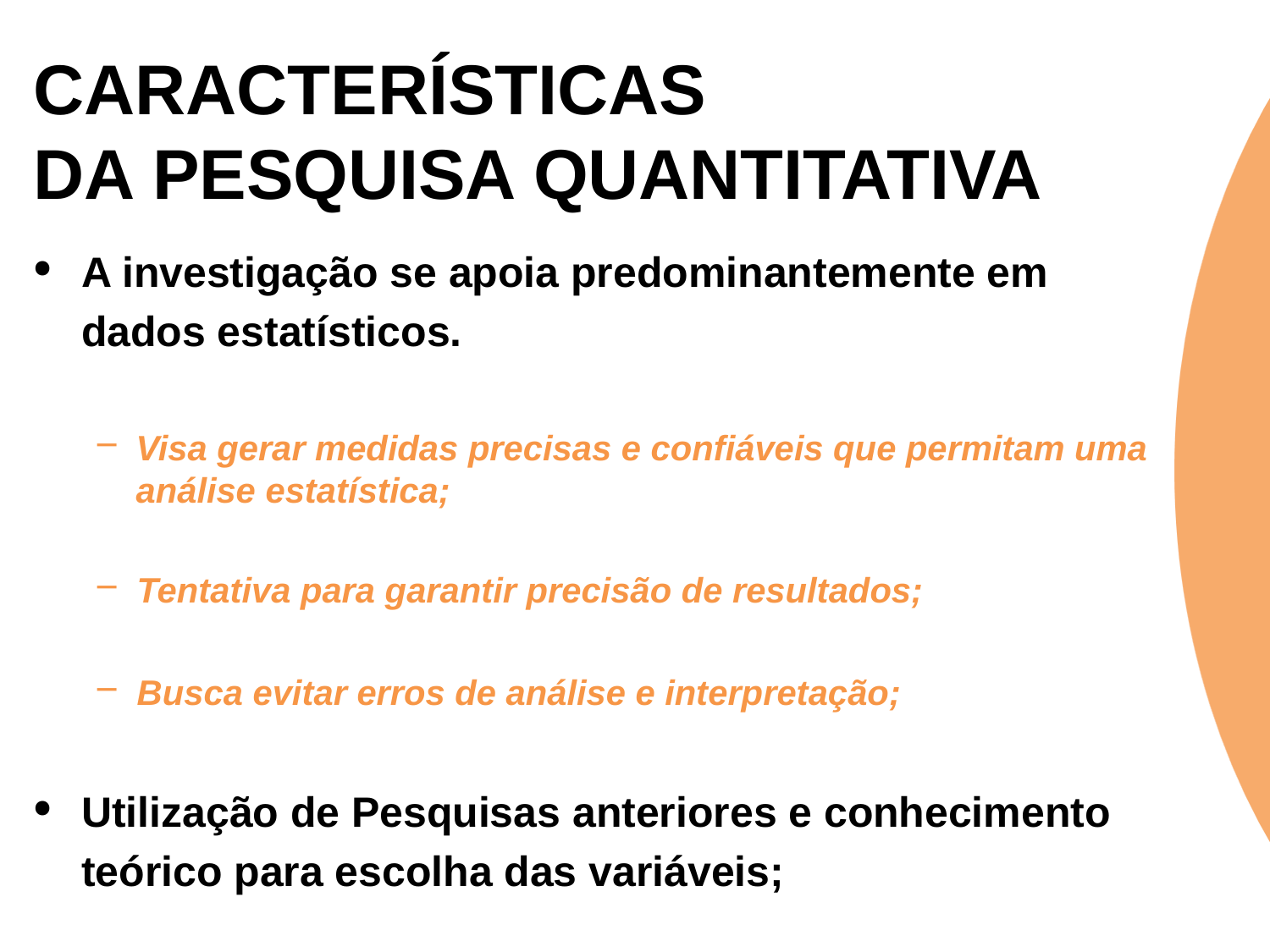

# CARACTERÍSTICAS DA PESQUISA QUANTITATIVA
A investigação se apoia predominantemente em  dados estatísticos.

Visa gerar medidas precisas e confiáveis que permitam uma  análise estatística;

Tentativa para garantir precisão de resultados;

Busca evitar erros de análise e interpretação;

Utilização de Pesquisas anteriores e conhecimento  teórico para escolha das variáveis;